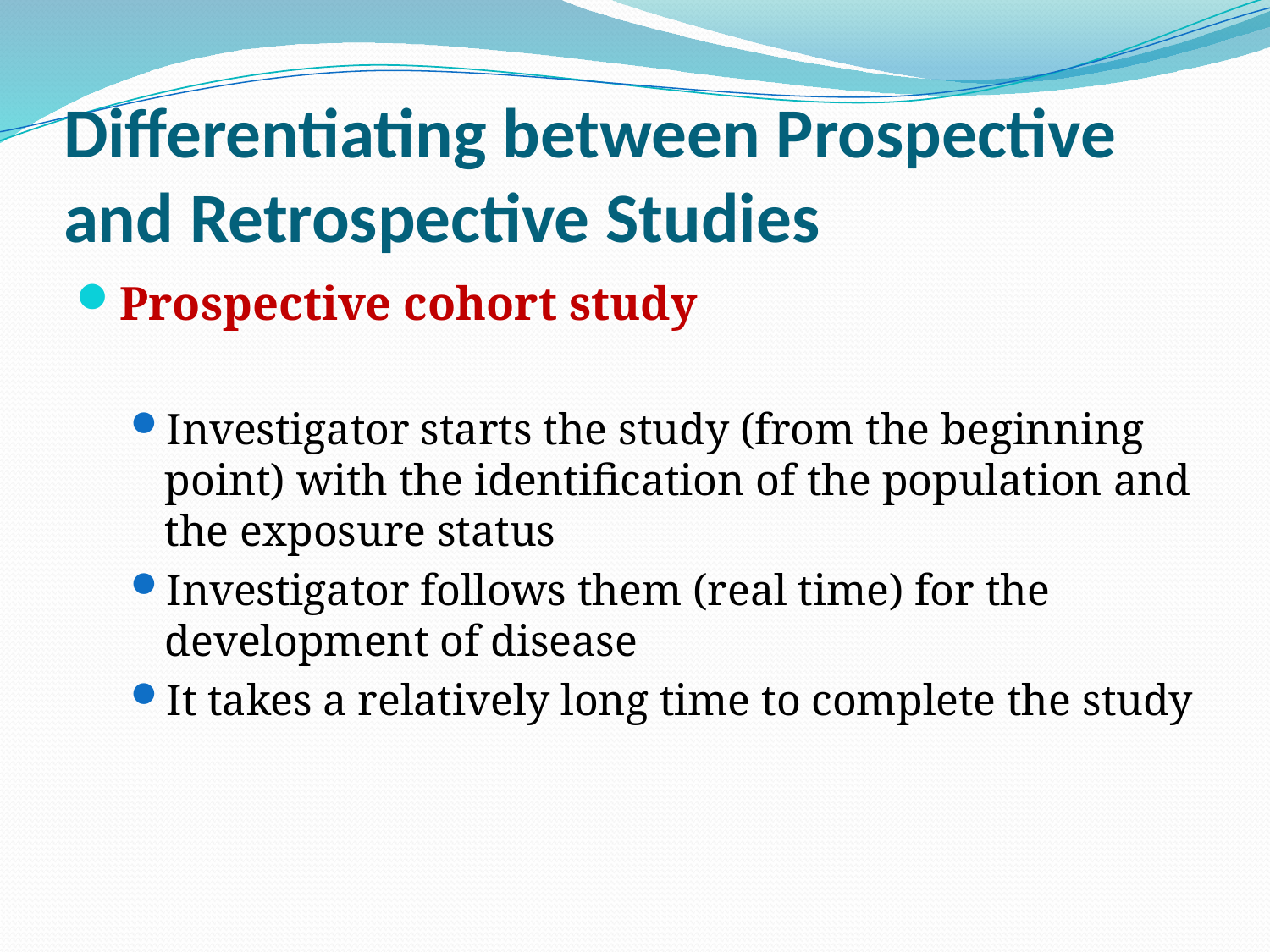

# Differentiating between Prospective and Retrospective Studies
Prospective cohort study

Investigator starts the study (from the beginning point) with the identification of the population and the exposure status
Investigator follows them (real time) for the development of disease
It takes a relatively long time to complete the study